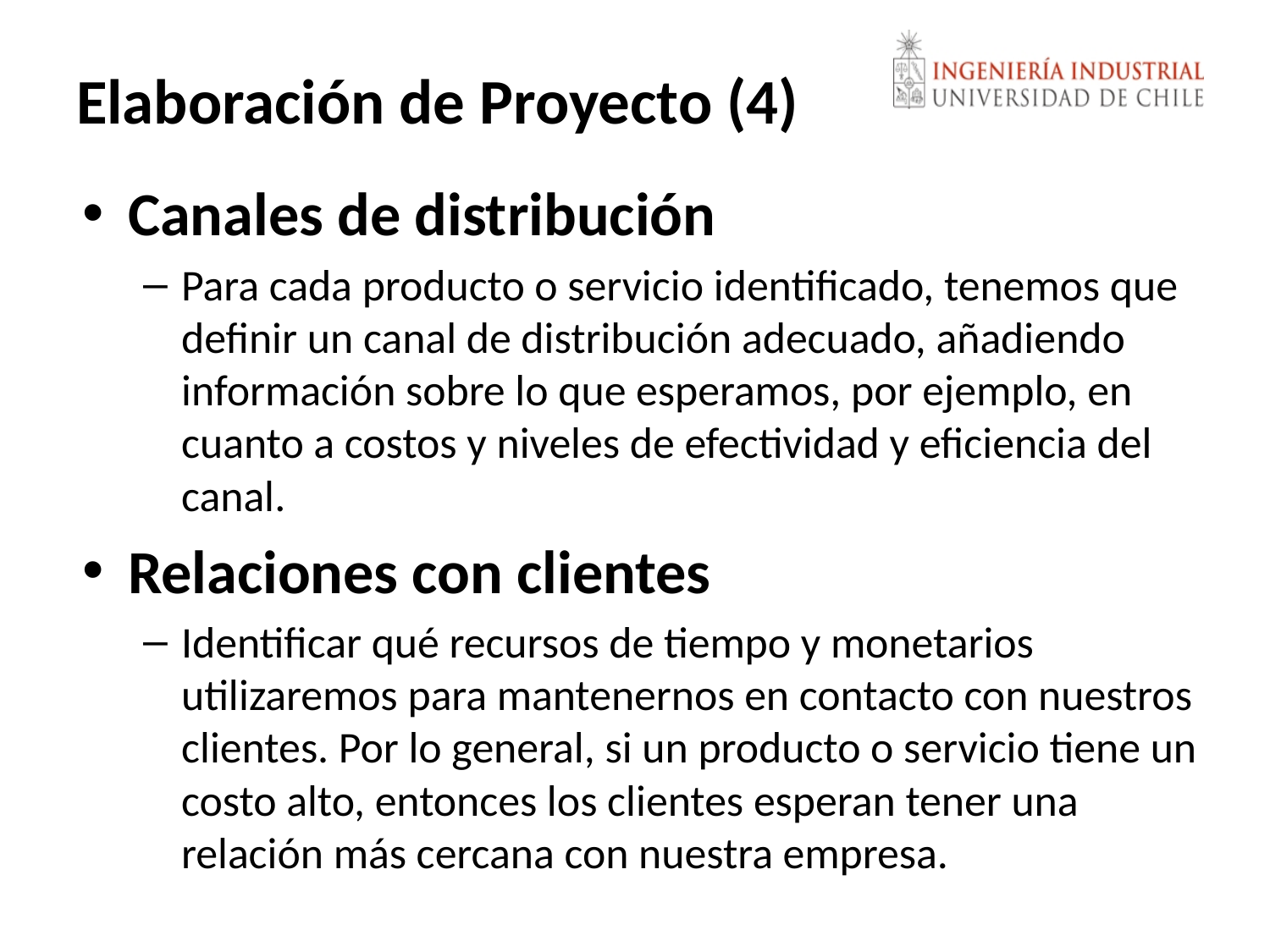

# Elaboración de Proyecto (4)
Canales de distribución
Para cada producto o servicio identificado, tenemos que definir un canal de distribución adecuado, añadiendo información sobre lo que esperamos, por ejemplo, en cuanto a costos y niveles de efectividad y eficiencia del canal.
Relaciones con clientes
Identificar qué recursos de tiempo y monetarios utilizaremos para mantenernos en contacto con nuestros clientes. Por lo general, si un producto o servicio tiene un costo alto, entonces los clientes esperan tener una relación más cercana con nuestra empresa.